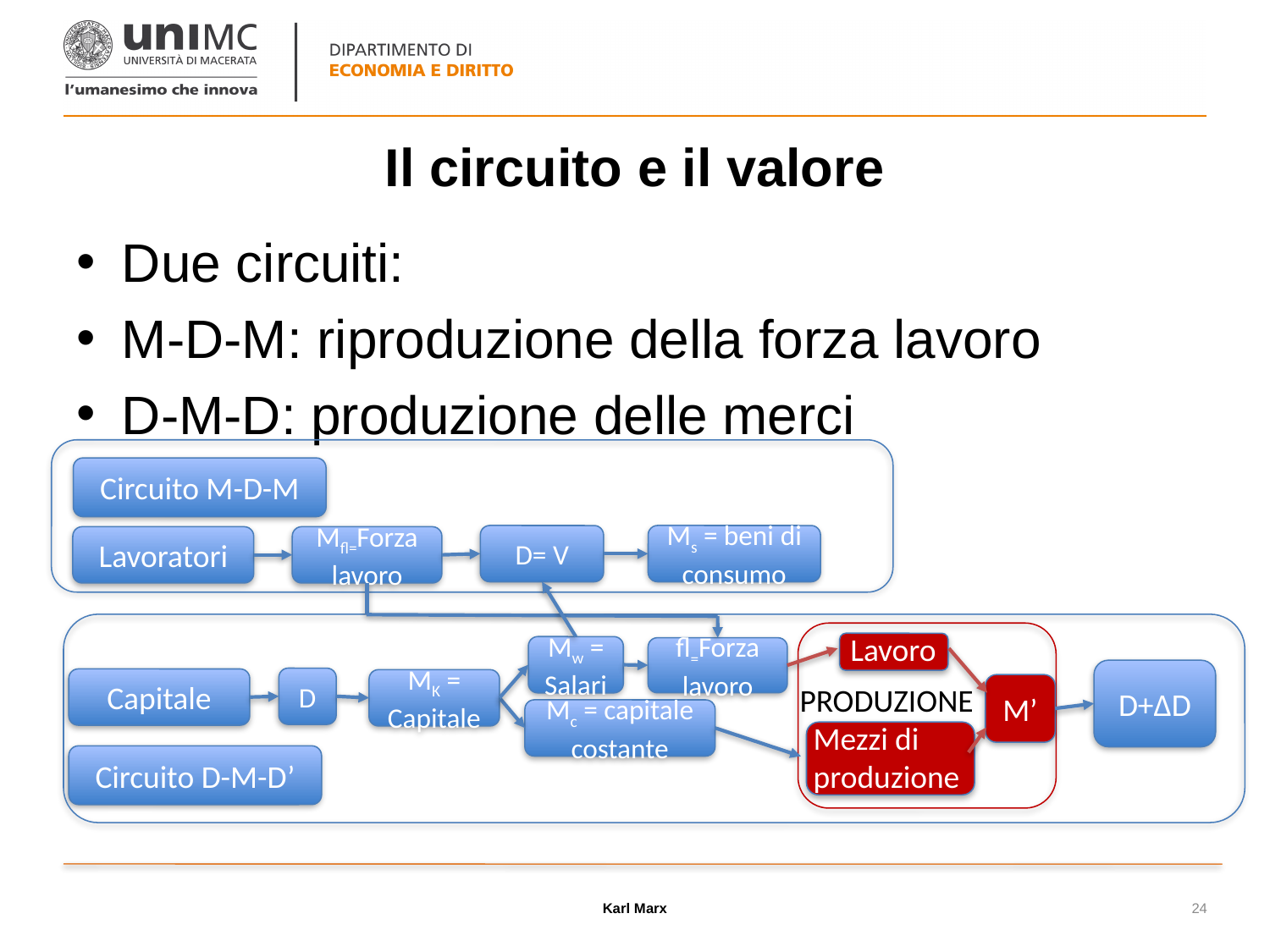

# Il circuito e il valore
Due circuiti:
M-D-M: riproduzione della forza lavoro
D-M-D: produzione delle merci

Circuito M-D-M
D= V
Ms = beni di consumo
Lavoratori
Mfl=Forza lavoro

Lavoro

Mw = Salari
fl=Forza lavoro
D+ΔD
D
Capitale
MK = Capitale
PRODUZIONE
M’
Mc = capitale costante
Mezzi di produzione

Circuito D-M-D’
Karl Marx
24